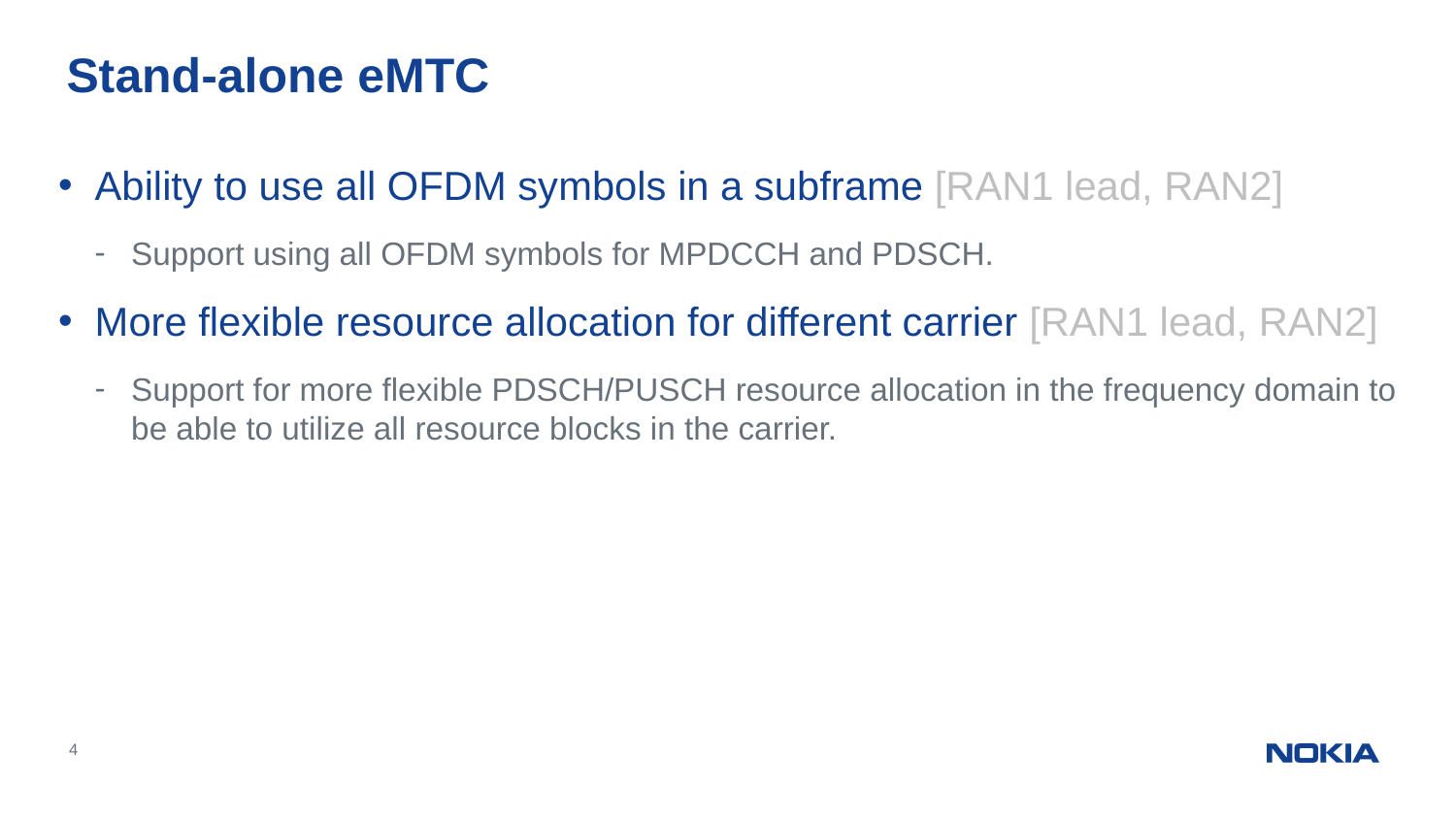

# Stand-alone eMTC
Ability to use all OFDM symbols in a subframe [RAN1 lead, RAN2]
Support using all OFDM symbols for MPDCCH and PDSCH.
More flexible resource allocation for different carrier [RAN1 lead, RAN2]
Support for more flexible PDSCH/PUSCH resource allocation in the frequency domain to be able to utilize all resource blocks in the carrier.